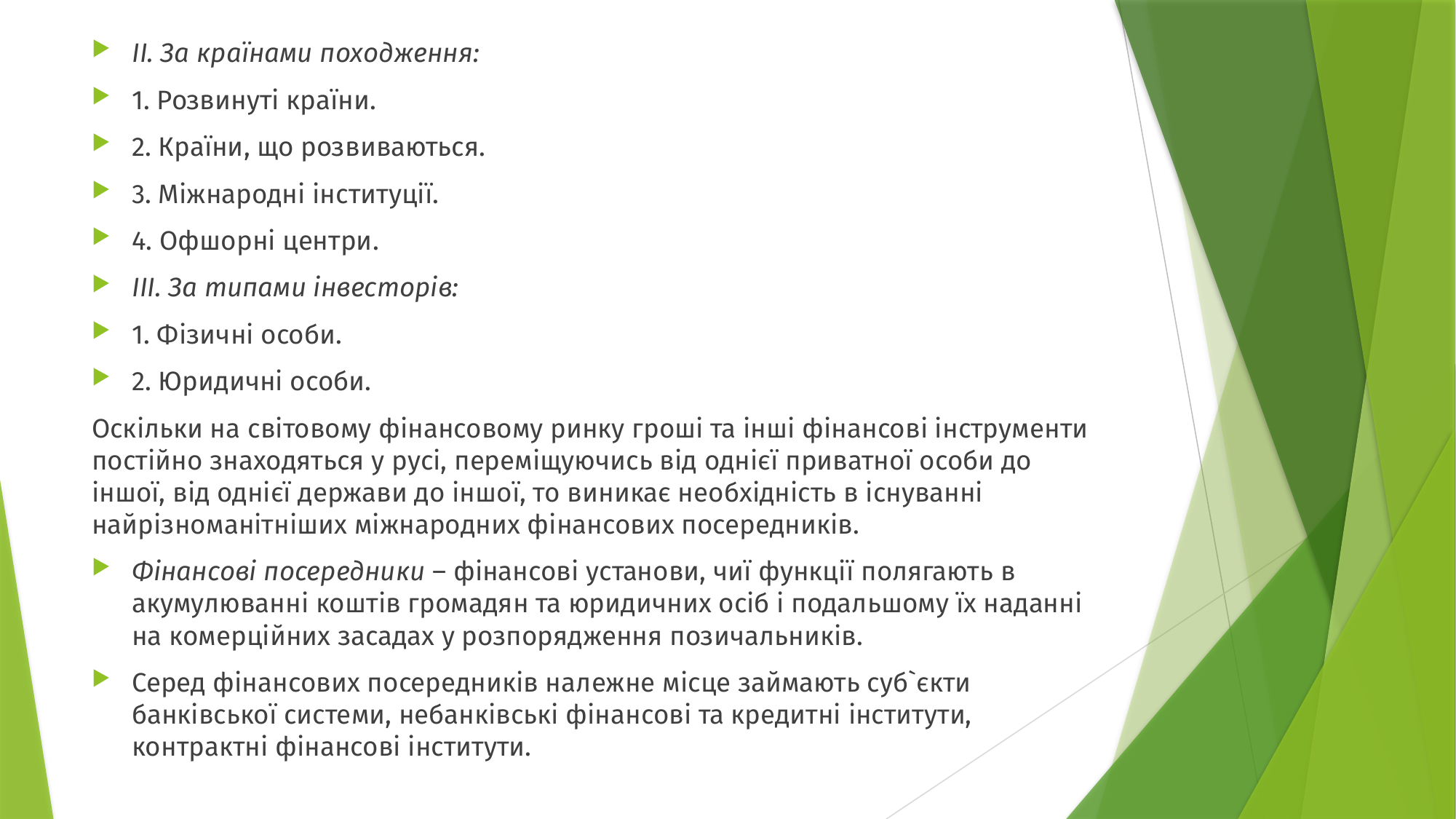

ІІ. За країнами походження:
1. Розвинуті країни.
2. Країни, що розвиваються.
3. Міжнародні інституції.
4. Офшорні центри.
ІІІ. За типами інвесторів:
1. Фізичні особи.
2. Юридичні особи.
Оскільки на світовому фінансовому ринку гроші та інші фінансові інструменти постійно знаходяться у русі, переміщуючись від однієї приватної особи до іншої, від однієї держави до іншої, то виникає необхідність в існуванні найрізноманітніших міжнародних фінансових посередників.
Фінансові посередники – фінансові установи, чиї функції полягають в акумулюванні коштів громадян та юридичних осіб і подальшому їх наданні на комерційних засадах у розпорядження позичальників.
Серед фінансових посередників належне місце займають суб`єкти банківської системи, небанківські фінансові та кредитні інститути, контрактні фінансові інститути.